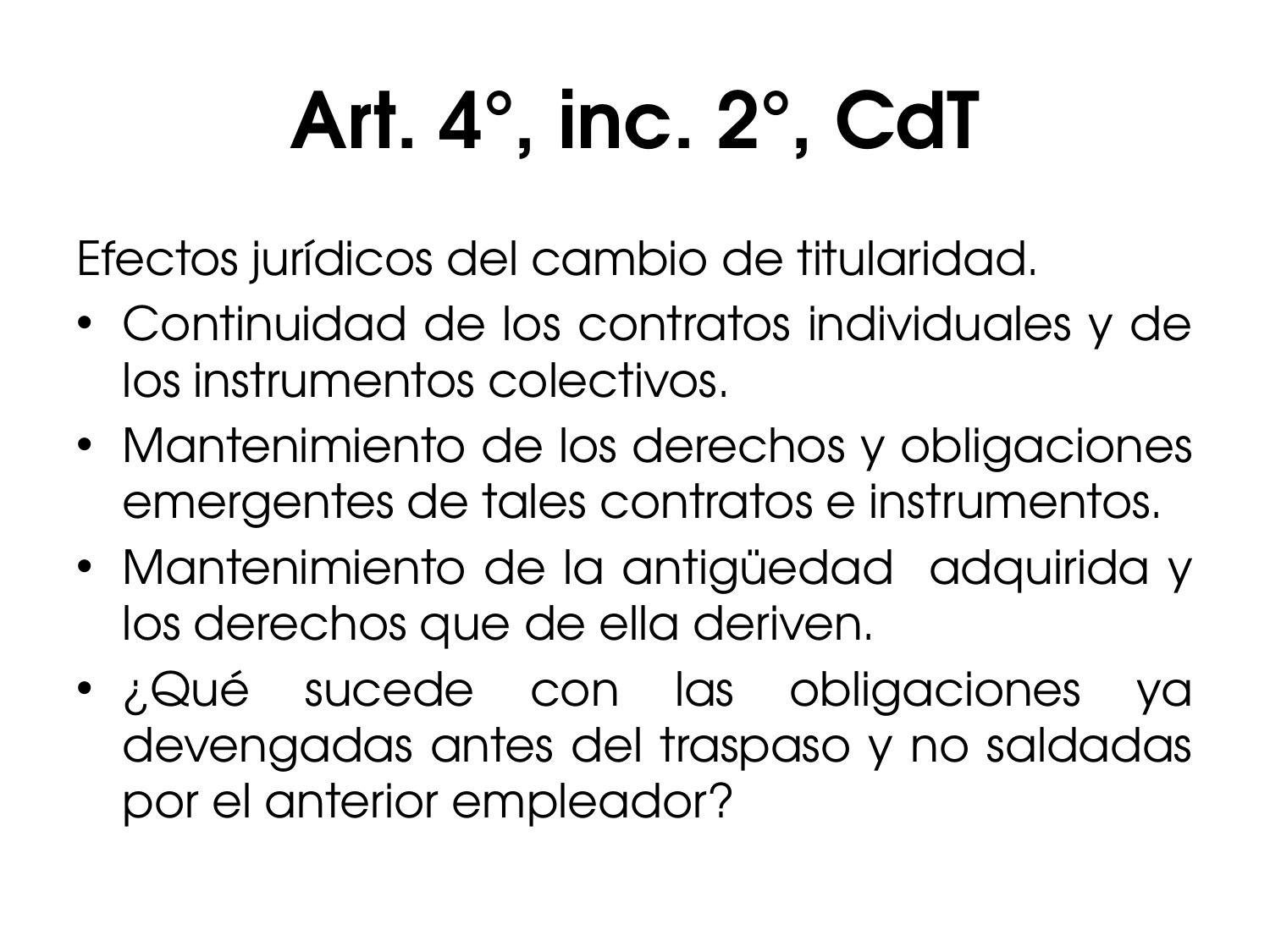

# Art. 4°, inc. 2°, CdT
Efectos jurídicos del cambio de titularidad.
Continuidad de los contratos individuales y de los instrumentos colectivos.
Mantenimiento de los derechos y obligaciones emergentes de tales contratos e instrumentos.
Mantenimiento de la antigüedad  adquirida y los derechos que de ella deriven.
¿Qué sucede con las obligaciones ya devengadas antes del traspaso y no saldadas por el anterior empleador?